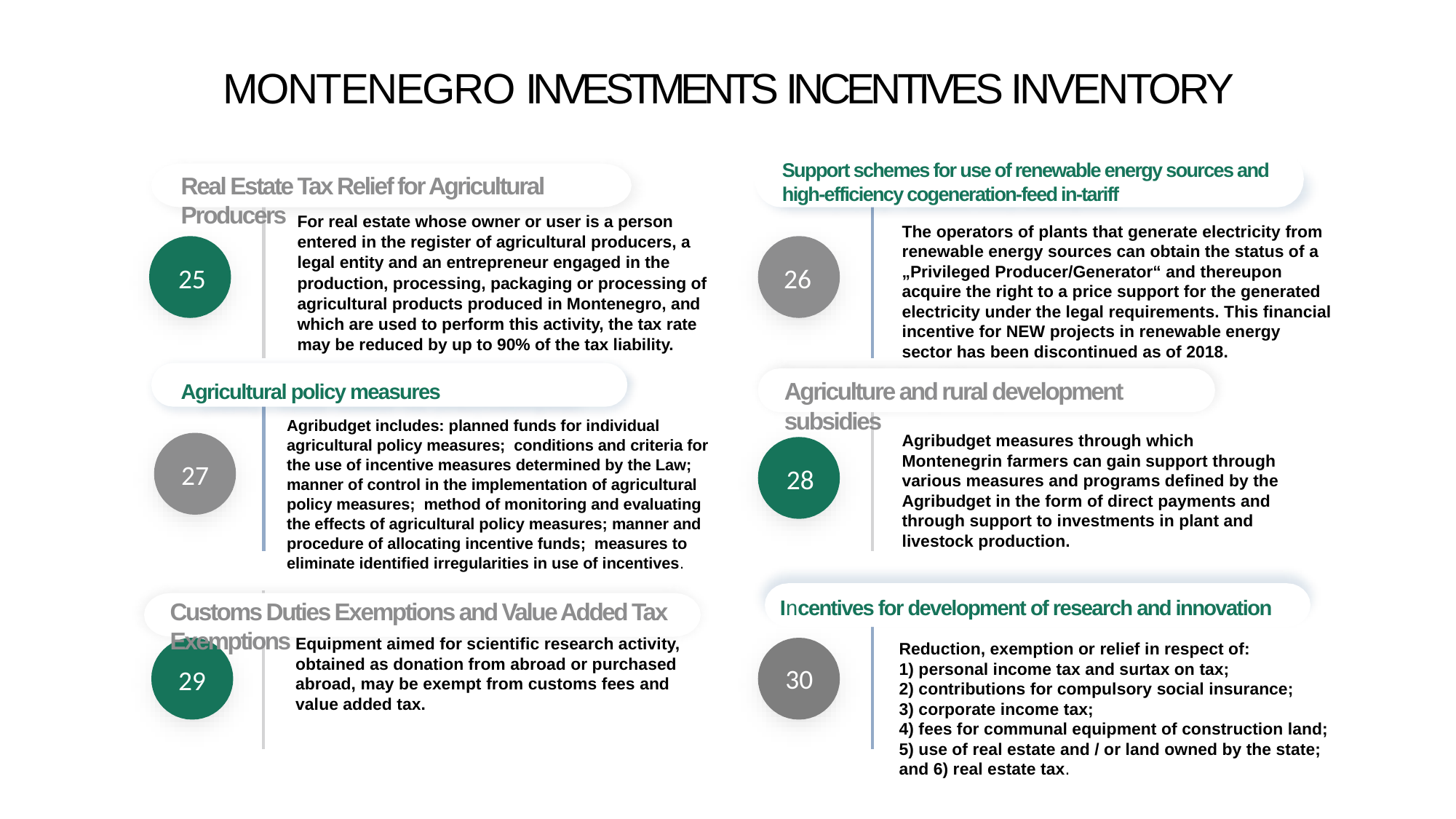

# MONTENEGRO INVESTMENTS INCENTIVES INVENTORY

Support schemes for use of renewable energy sources and high-efficiency cogeneration-feed in-tariff

Real Estate Tax Relief for Agricultural Producers

For real estate whose owner or user is a person entered in the register of agricultural producers, a legal entity and an entrepreneur engaged in the production, processing, packaging or processing of agricultural products produced in Montenegro, and which are used to perform this activity, the tax rate may be reduced by up to 90% of the tax liability.
The operators of plants that generate electricity from renewable energy sources can obtain the status of a „Privileged Producer/Generator“ and thereupon acquire the right to a price support for the generated electricity under the legal requirements. This financial incentive for NEW projects in renewable energy sector has been discontinued as of 2018.

25
26

Agriculture and rural development subsidies
Agricultural policy measures

Agribudget includes: planned funds for individual agricultural policy measures;  conditions and criteria for the use of incentive measures determined by the Law; manner of control in the implementation of agricultural policy measures;  method of monitoring and evaluating the effects of agricultural policy measures; manner and procedure of allocating incentive funds;  measures to eliminate identified irregularities in use of incentives.
Agribudget measures through which Montenegrin farmers can gain support through various measures and programs defined by the Agribudget in the form of direct payments and through support to investments in plant and livestock production.

27
28

Incentives for development of research and innovation
Customs Duties Exemptions and Value Added Tax Exemptions
Equipment aimed for scientific research activity, obtained as donation from abroad or purchased abroad, may be exempt from customs fees and value added tax.

Reduction, exemption or relief in respect of:
1) personal income tax and surtax on tax;
2) contributions for compulsory social insurance;
3) corporate income tax;
4) fees for communal equipment of construction land; 5) use of real estate and / or land owned by the state; and 6) real estate tax.

30
29